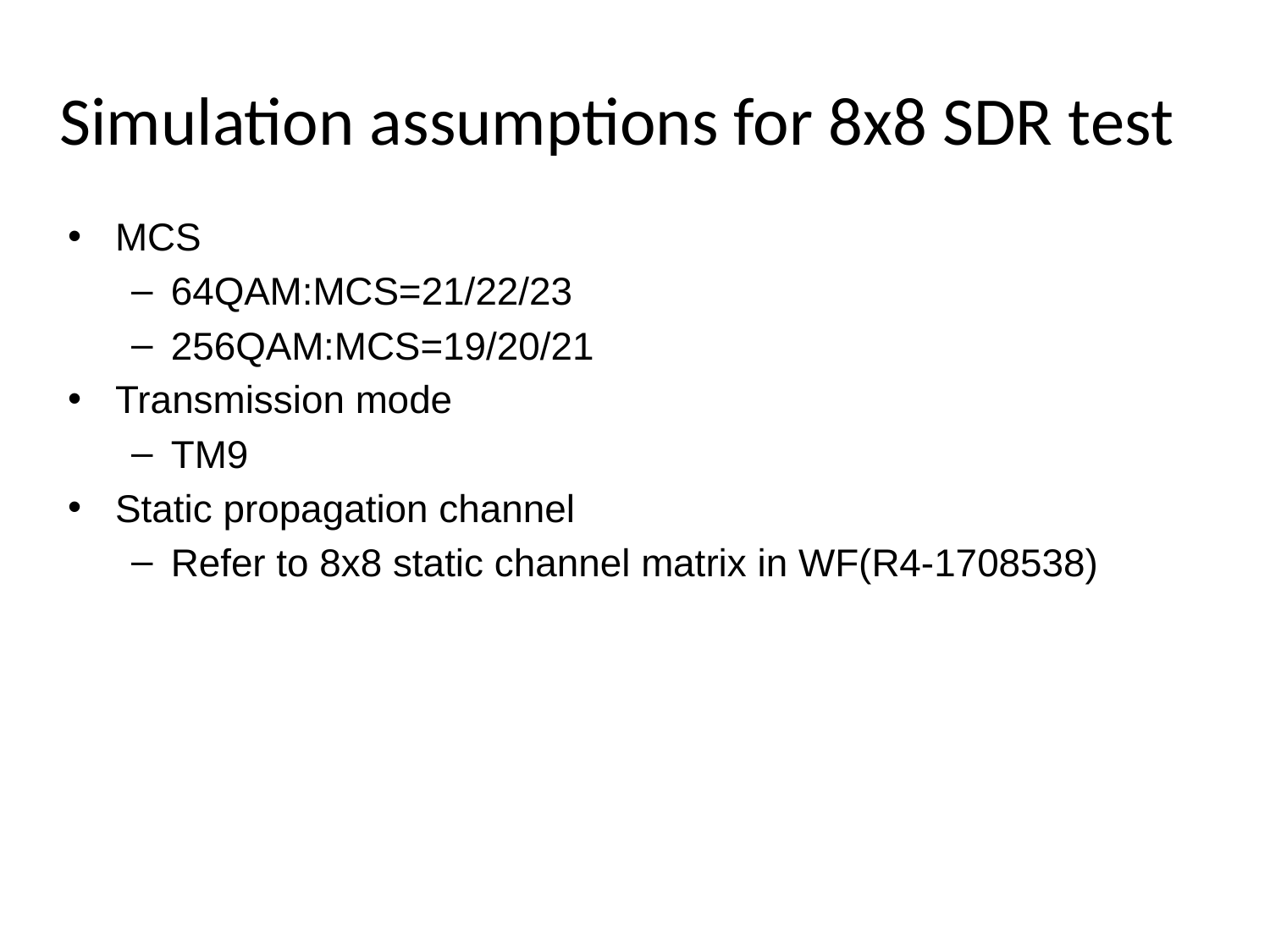

# Simulation assumptions for 8x8 SDR test
MCS
64QAM:MCS=21/22/23
256QAM:MCS=19/20/21
Transmission mode
TM9
Static propagation channel
Refer to 8x8 static channel matrix in WF(R4-1708538)